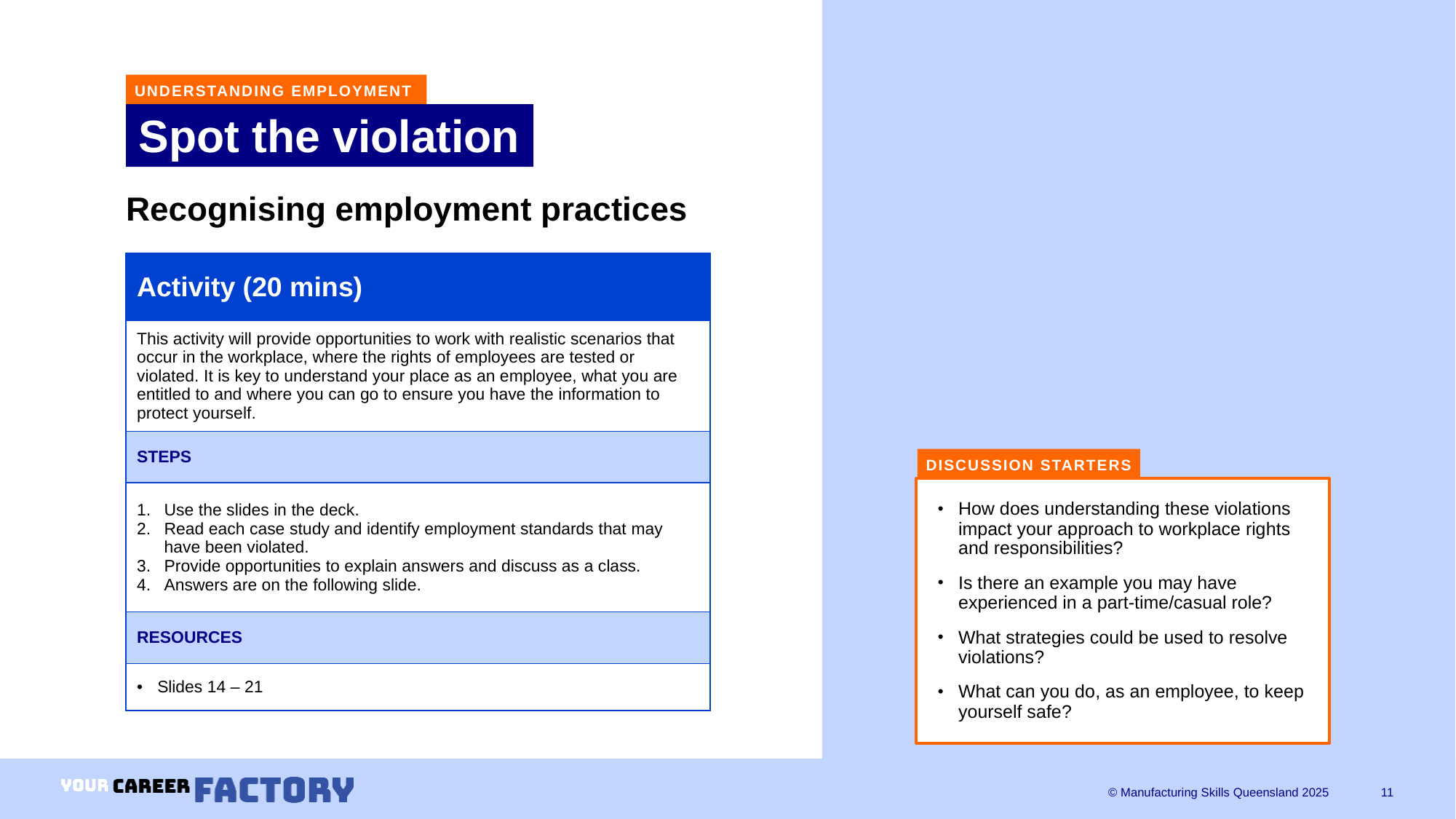

UNDERSTANDING EMPLOYMENT
# Spot the violation
Recognising employment practices
| Activity (20 mins) |
| --- |
| This activity will provide opportunities to work with realistic scenarios that occur in the workplace, where the rights of employees are tested or violated. It is key to understand your place as an employee, what you are entitled to and where you can go to ensure you have the information to protect yourself. |
| STEPS​ |
| Use the slides in the deck. Read each case study and identify employment standards that may have been violated. Provide opportunities to explain answers and discuss as a class. Answers are on the following slide. |
| RESOURCES​ |
| Slides 14 – 21 |
DISCUSSION STARTERS
How does understanding these violations impact your approach to workplace rights and responsibilities?
Is there an example you may have experienced in a part-time/casual role?
What strategies could be used to resolve violations?
What can you do, as an employee, to keep yourself safe?